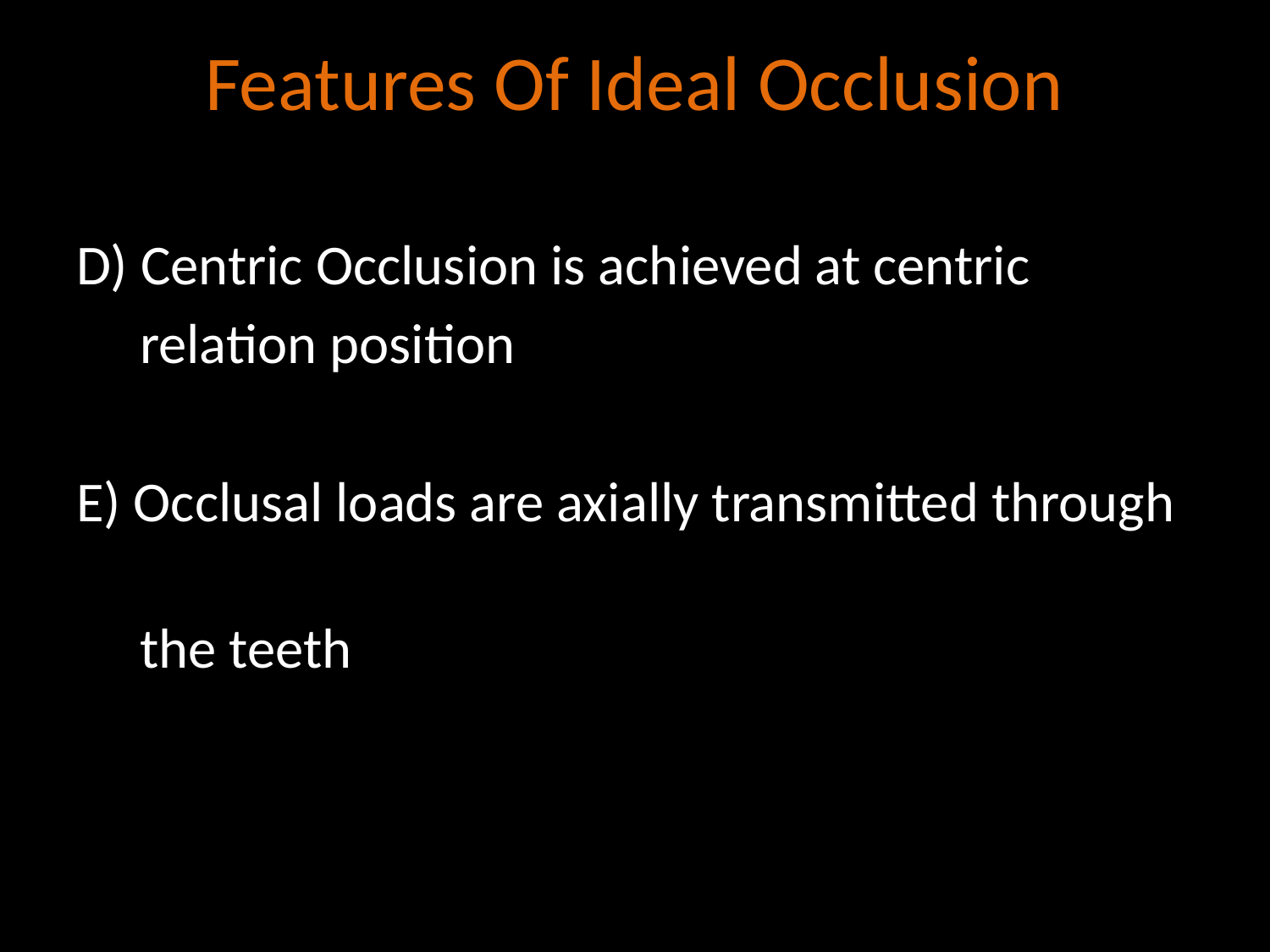

# Features Of Ideal Occlusion
D) Centric Occlusion is achieved at centric
     relation position

E) Occlusal loads are axially transmitted through
     the teeth